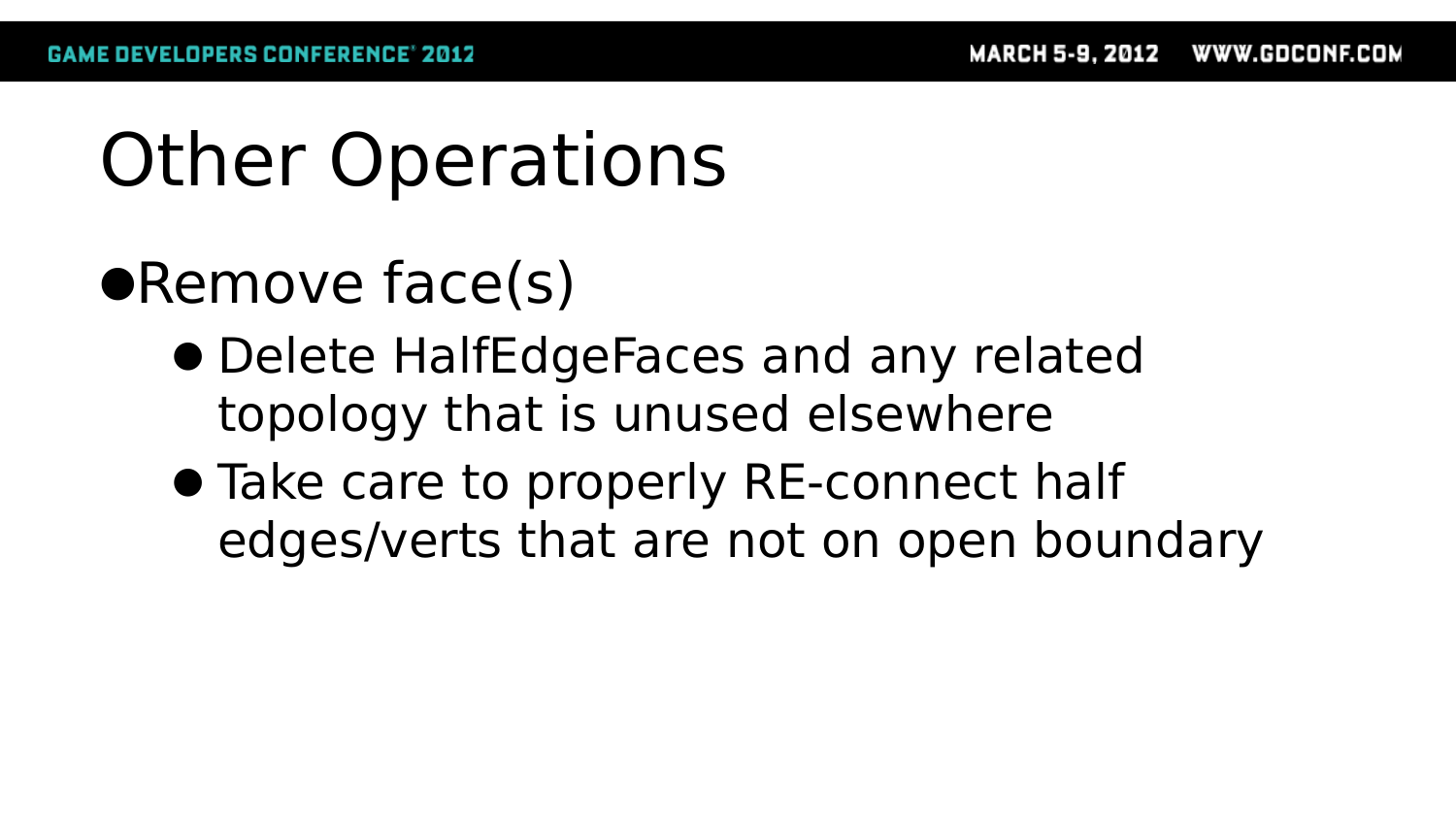

# Other Operations
Remove face(s)
Delete HalfEdgeFaces and any related topology that is unused elsewhere
Take care to properly RE-connect half edges/verts that are not on open boundary